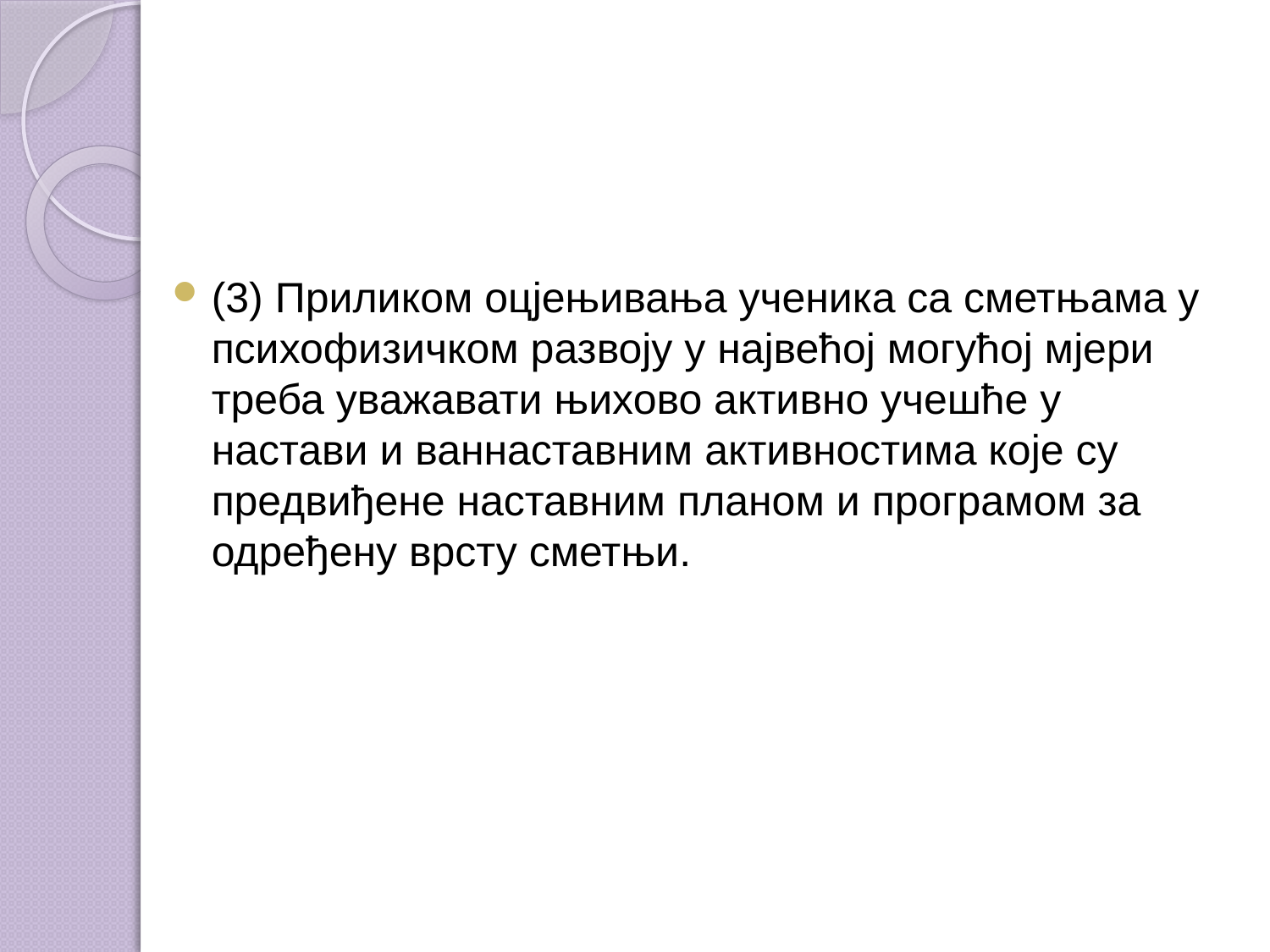

(3) Приликом оцјењивања ученика са сметњама у психофизичком развоју у највећој могућој мјери треба уважавати њихово активно учешће у настави и ваннаставним активностима које су предвиђене наставним планом и програмом за одређену врсту сметњи.